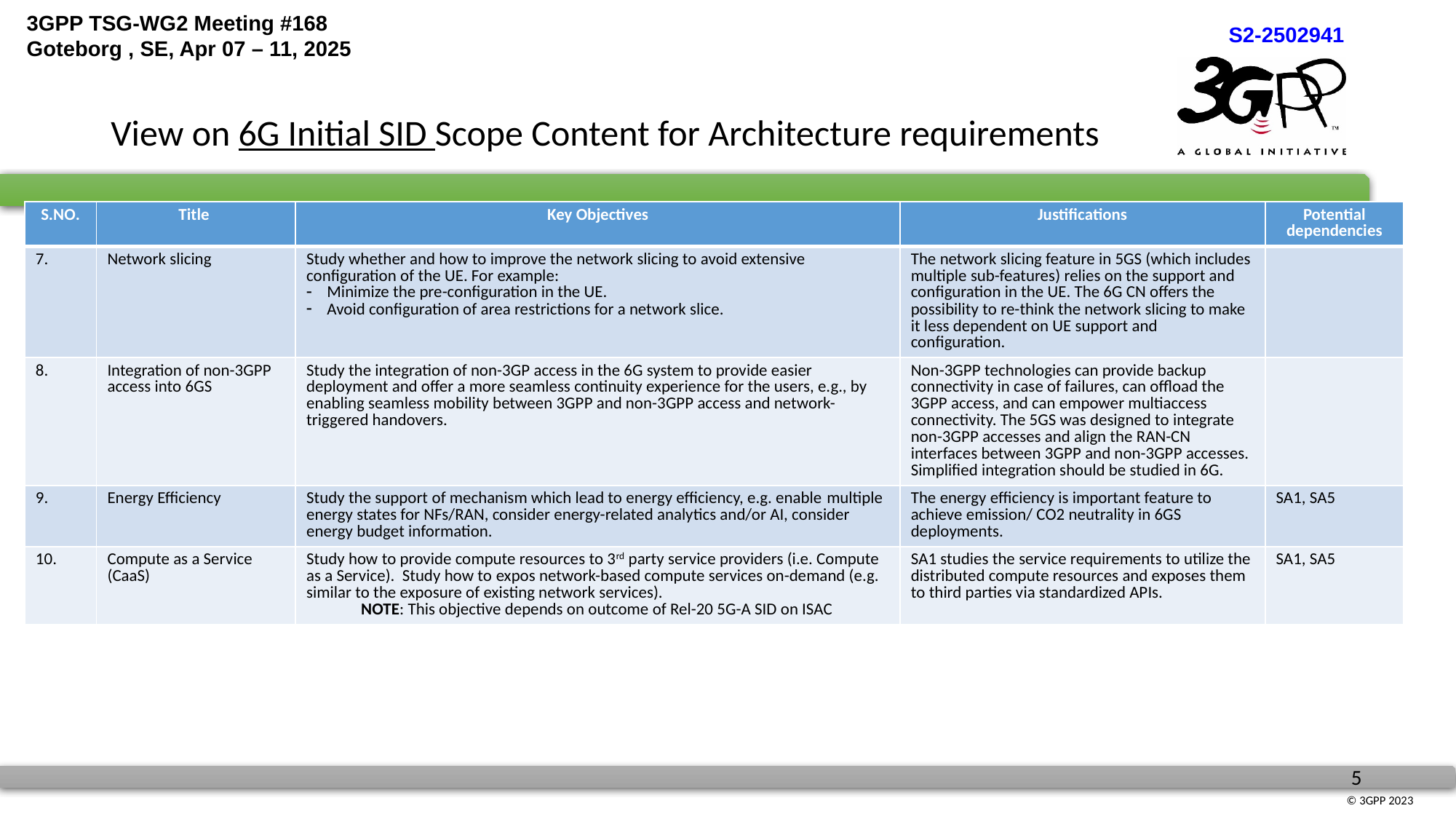

# View on 6G Initial SID Scope Content for Architecture requirements
| S.NO. | Title | Key Objectives | Justifications | Potential dependencies |
| --- | --- | --- | --- | --- |
| 7. | Network slicing | Study whether and how to improve the network slicing to avoid extensive configuration of the UE. For example: Minimize the pre-configuration in the UE. Avoid configuration of area restrictions for a network slice. | The network slicing feature in 5GS (which includes multiple sub-features) relies on the support and configuration in the UE. The 6G CN offers the possibility to re-think the network slicing to make it less dependent on UE support and configuration. |  |
| 8. | Integration of non-3GPP access into 6GS | Study the integration of non-3GP access in the 6G system to provide easier deployment and offer a more seamless continuity experience for the users, e.g., by enabling seamless mobility between 3GPP and non-3GPP access and network-triggered handovers. | Non-3GPP technologies can provide backup connectivity in case of failures, can offload the 3GPP access, and can empower multiaccess connectivity. The 5GS was designed to integrate non-3GPP accesses and align the RAN-CN interfaces between 3GPP and non-3GPP accesses. Simplified integration should be studied in 6G. |  |
| 9. | Energy Efficiency | Study the support of mechanism which lead to energy efficiency, e.g. enable multiple energy states for NFs/RAN, consider energy-related analytics and/or AI, consider energy budget information. | The energy efficiency is important feature to achieve emission/ CO2 neutrality in 6GS deployments. | SA1, SA5 |
| 10. | Compute as a Service (CaaS) | Study how to provide compute resources to 3rd party service providers (i.e. Compute as a Service). Study how to expos network-based compute services on-demand (e.g. similar to the exposure of existing network services). NOTE: This objective depends on outcome of Rel-20 5G-A SID on ISAC | SA1 studies the service requirements to utilize the distributed compute resources and exposes them to third parties via standardized APIs. | SA1, SA5 |